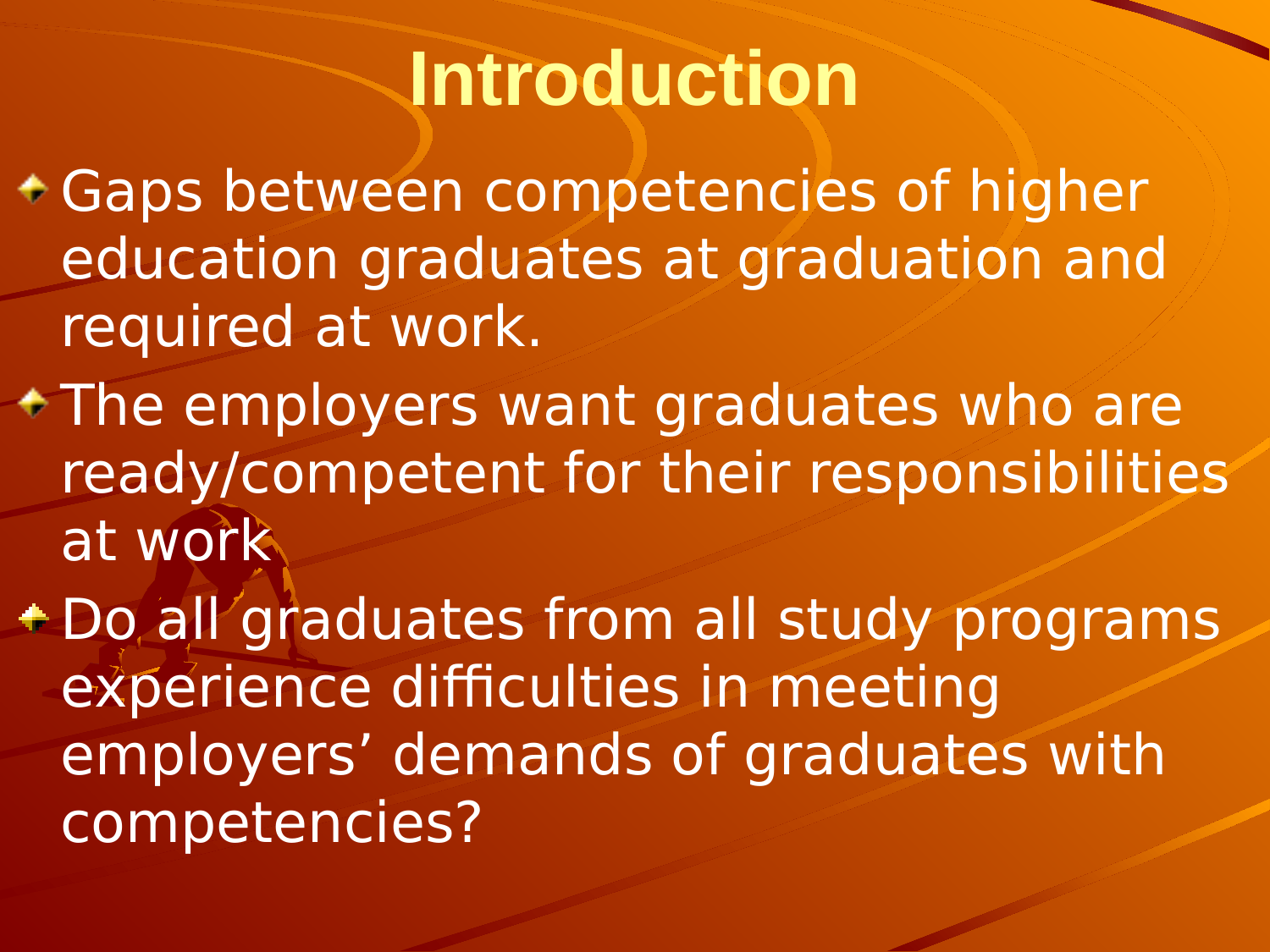

# Introduction
Gaps between competencies of higher education graduates at graduation and required at work.
The employers want graduates who are ready/competent for their responsibilities at work
Do all graduates from all study programs experience difficulties in meeting employers’ demands of graduates with competencies?